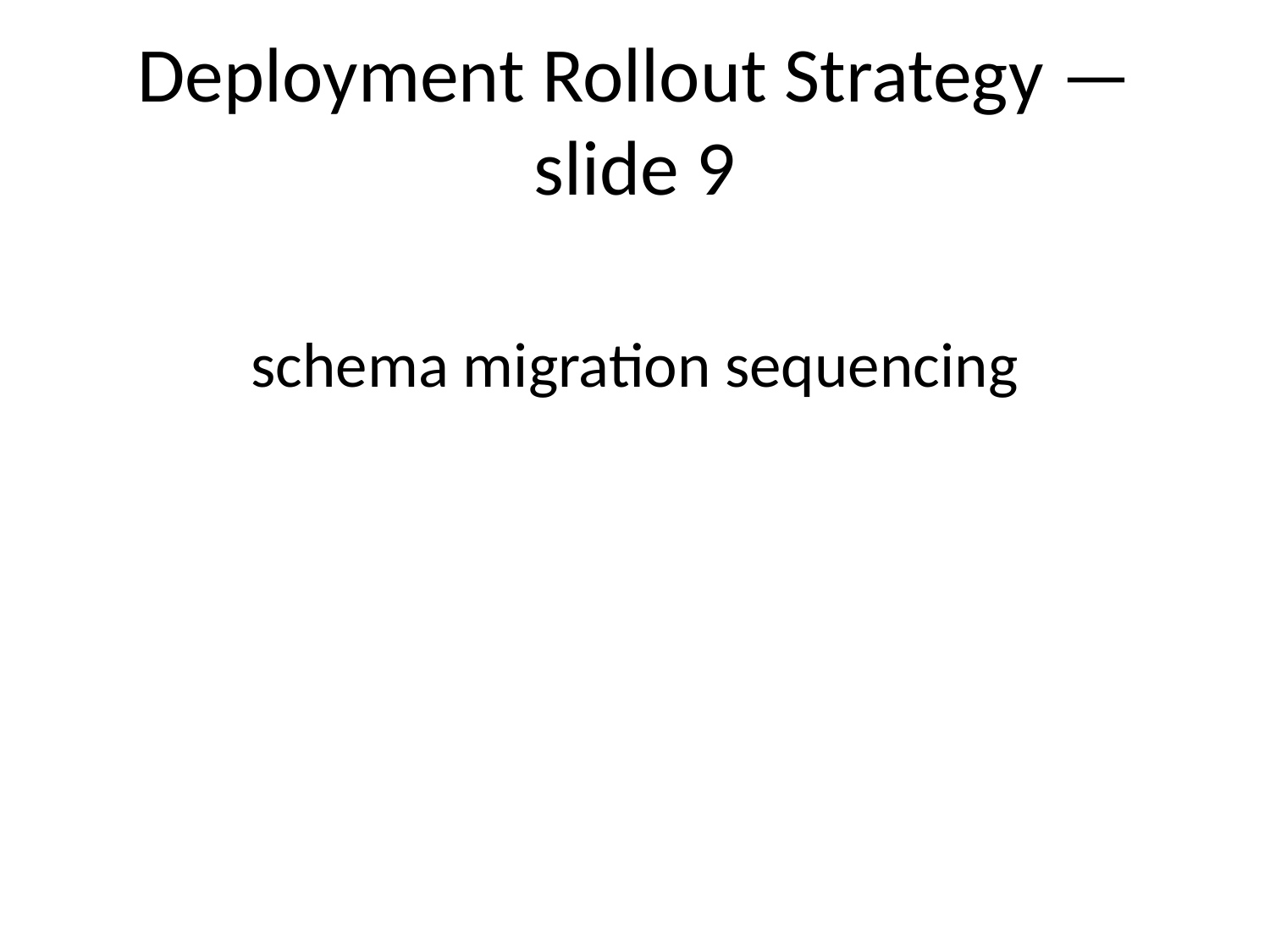

# Deployment Rollout Strategy — slide 9
schema migration sequencing